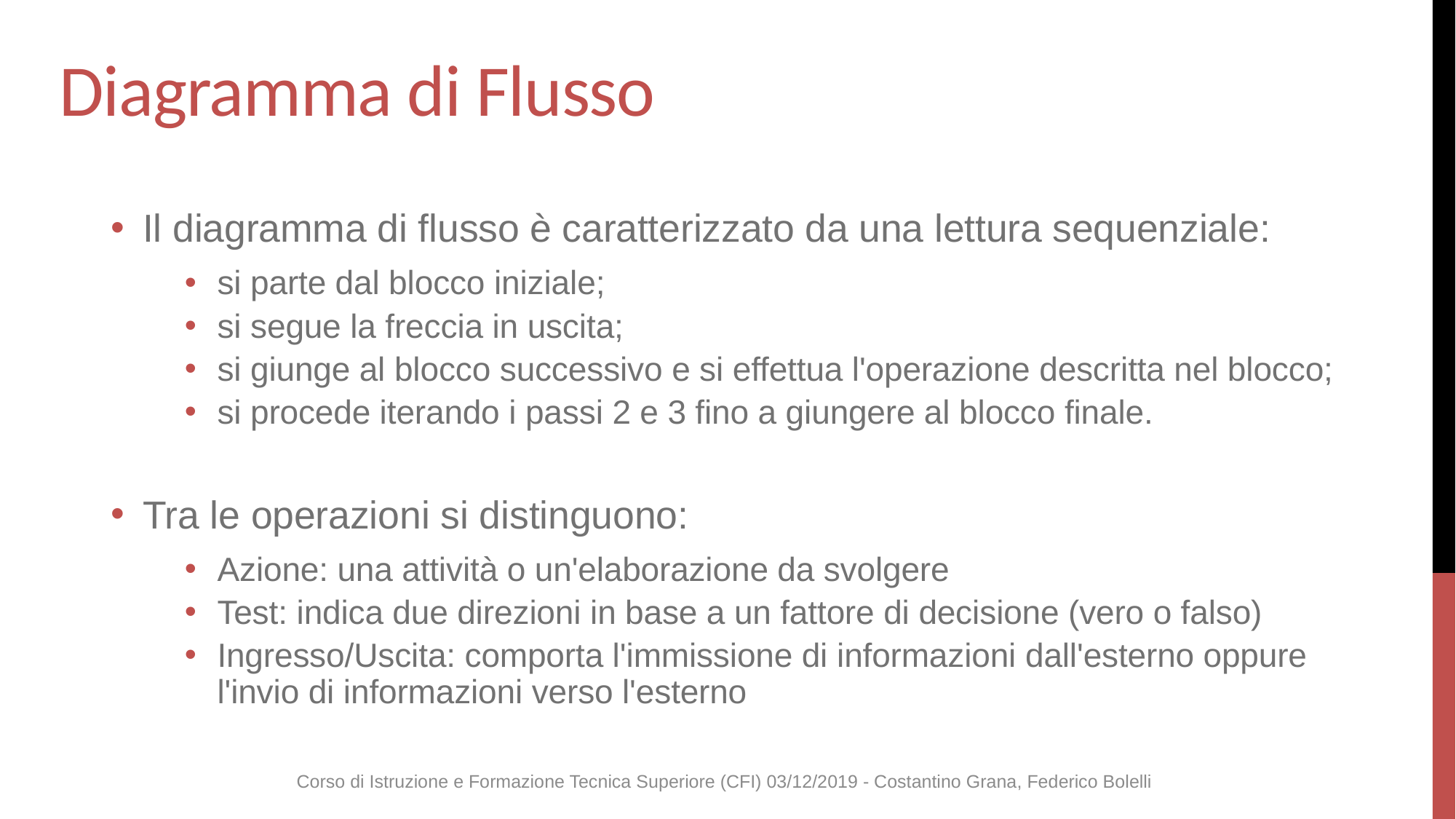

# Diagramma di Flusso
Il diagramma di flusso è caratterizzato da una lettura sequenziale:
si parte dal blocco iniziale;
si segue la freccia in uscita;
si giunge al blocco successivo e si effettua l'operazione descritta nel blocco;
si procede iterando i passi 2 e 3 fino a giungere al blocco finale.

Tra le operazioni si distinguono:
Azione: una attività o un'elaborazione da svolgere
Test: indica due direzioni in base a un fattore di decisione (vero o falso)
Ingresso/Uscita: comporta l'immissione di informazioni dall'esterno oppure l'invio di informazioni verso l'esterno

Corso di Istruzione e Formazione Tecnica Superiore (CFI) 03/12/2019 - Costantino Grana, Federico Bolelli